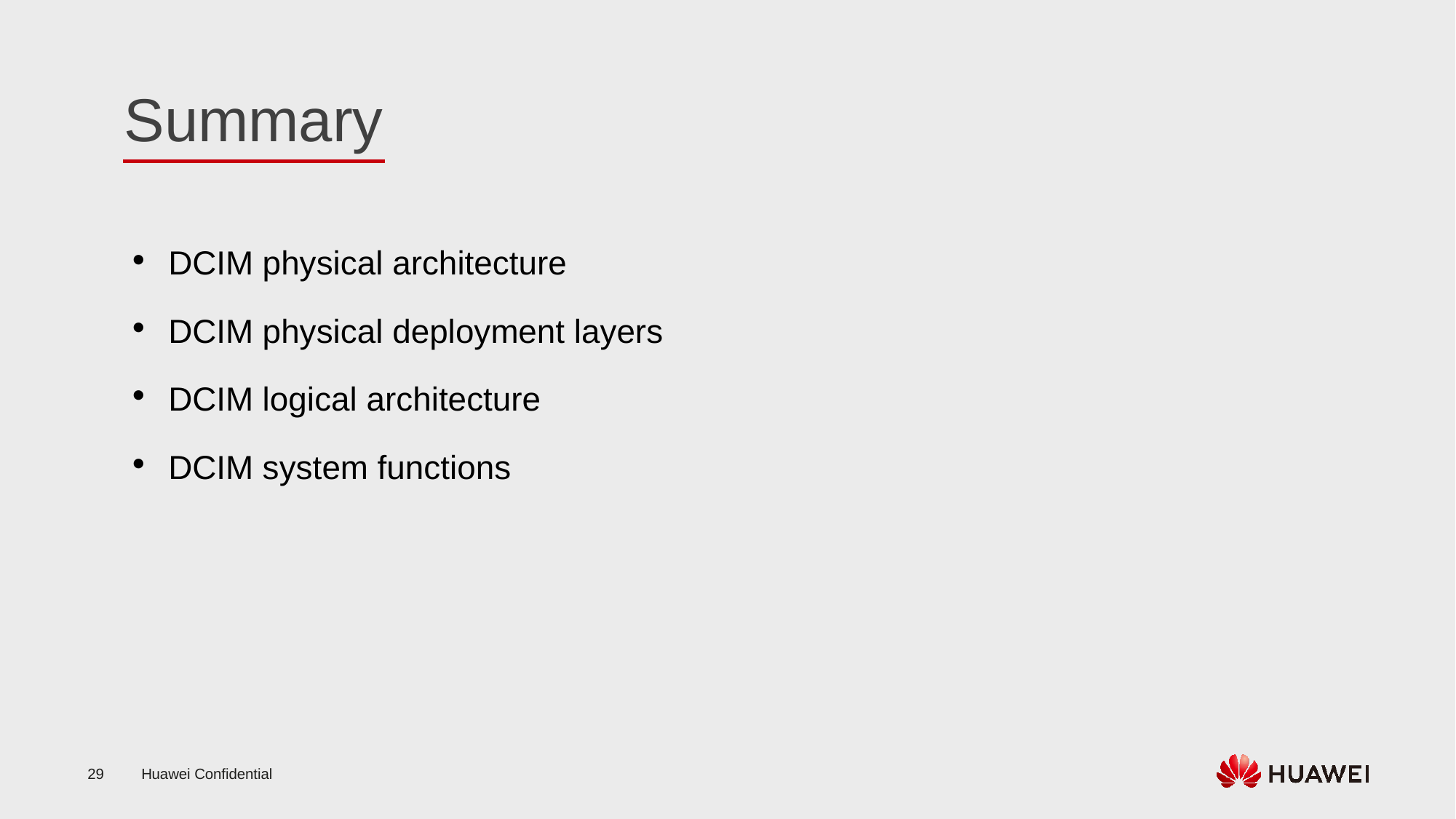

DCIM physical architecture
DCIM physical deployment layers
DCIM logical architecture
DCIM system functions